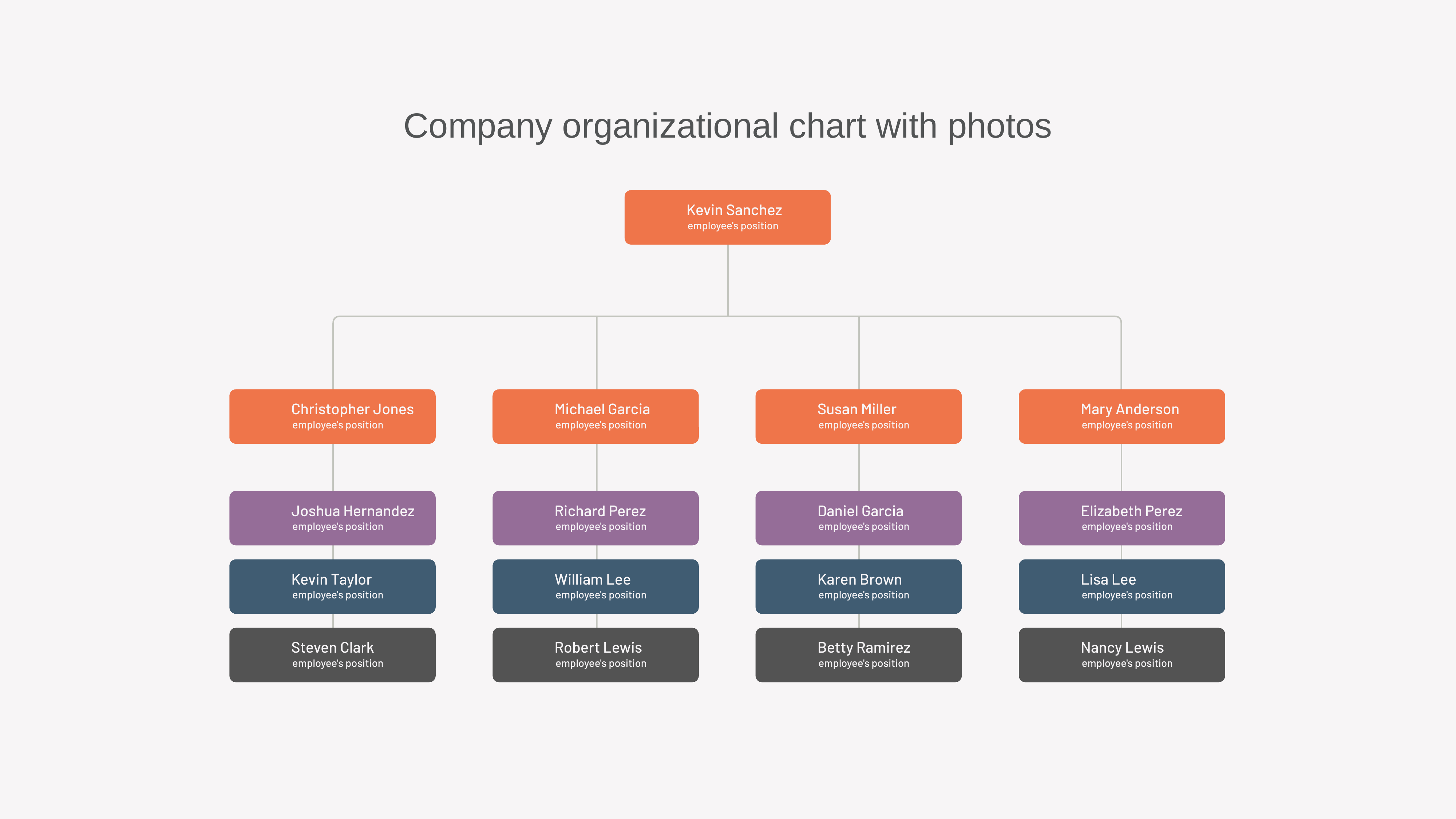

Company organizational chart with photos

Kevin Sanchez
employee's position

Christopher Jones
Michael Garcia
Susan Miller
Mary Anderson
employee's position
employee's position
employee's position
employee's position

Joshua Hernandez
employee's position
Richard Perez
employee's position
Daniel Garcia
employee's position
Elizabeth Perez
employee's position

Kevin Taylor
employee's position
William Lee
employee's position
Karen Brown
employee's position
Lisa Lee
employee's position

Steven Clark
employee's position
Robert Lewis
employee's position
Betty Ramirez
employee's position
Nancy Lewis
employee's position